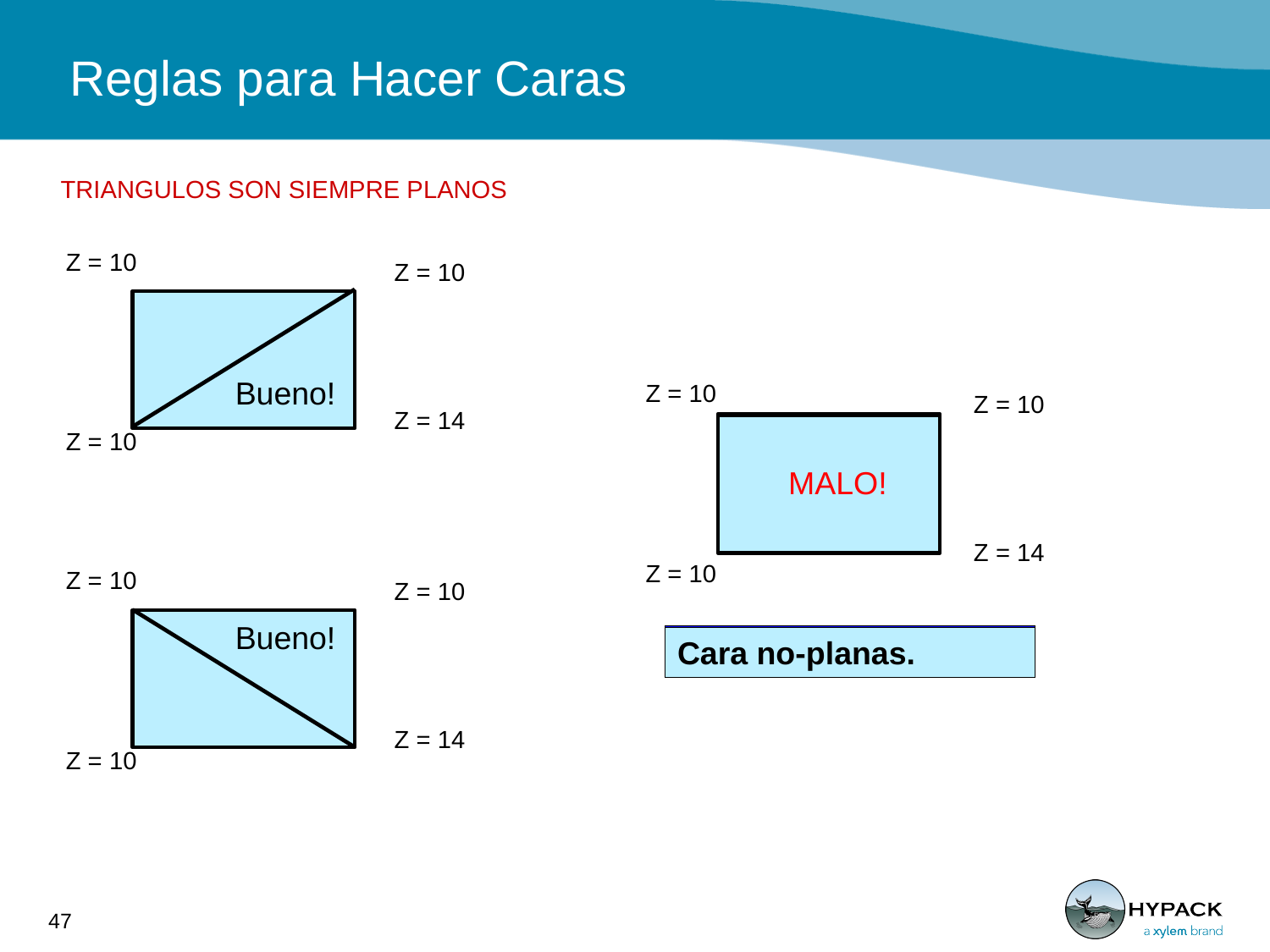

Reglas para Hacer Caras
TRIANGULOS SON SIEMPRE PLANOS
Z = 10
Z = 10

Bueno!
Z = 10
Z = 10

MALO!
Malo
Z = 14
Z = 10
Sin caras no-planas.
Cara no-planas.
Z = 14
Z = 10
Z = 10
Z = 10

Bueno!
Z = 14
Z = 10
47